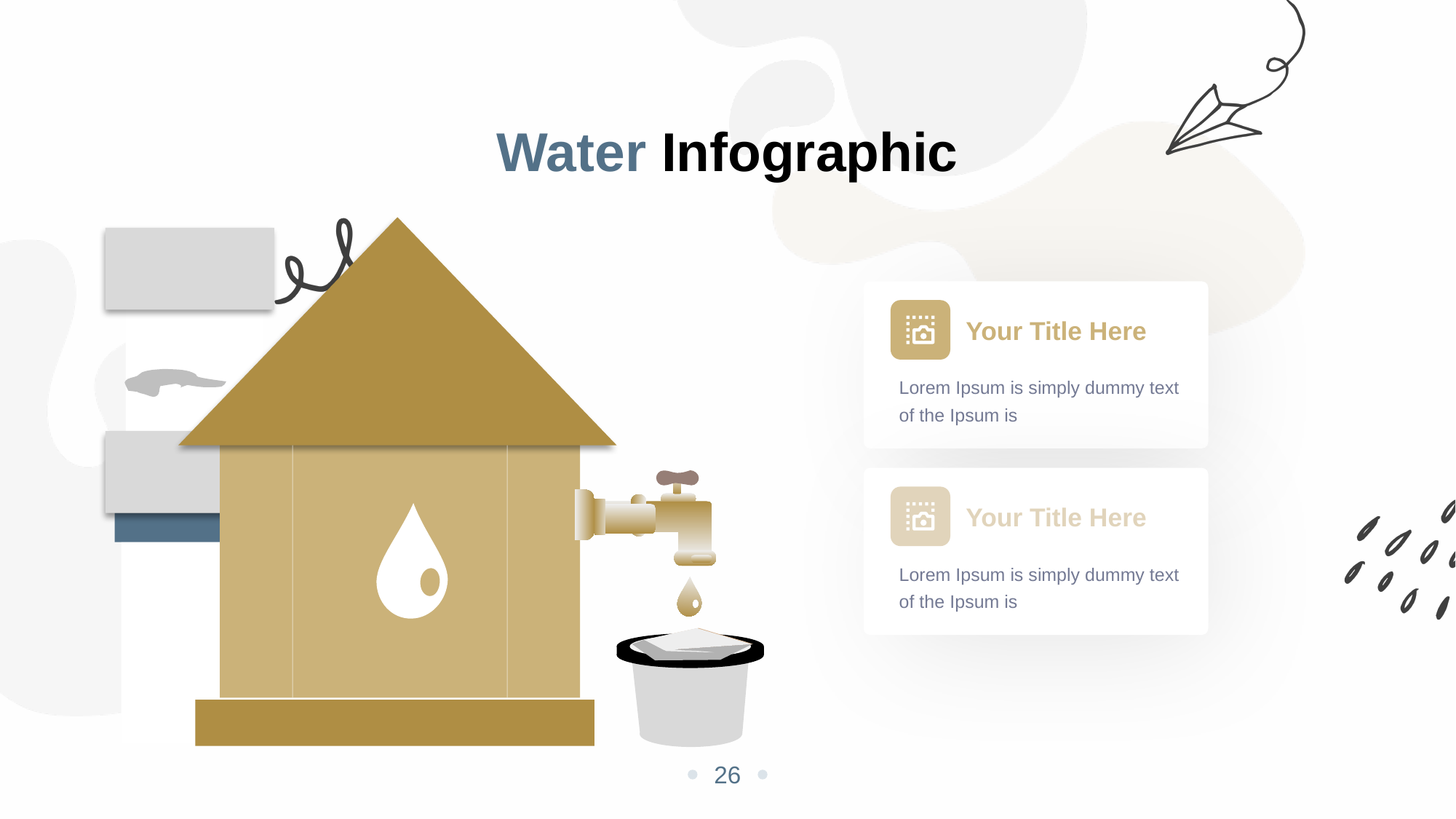

Water Infographic

Your Title Here

Lorem Ipsum is simply dummy text of the Ipsum is

Your Title Here

Lorem Ipsum is simply dummy text of the Ipsum is